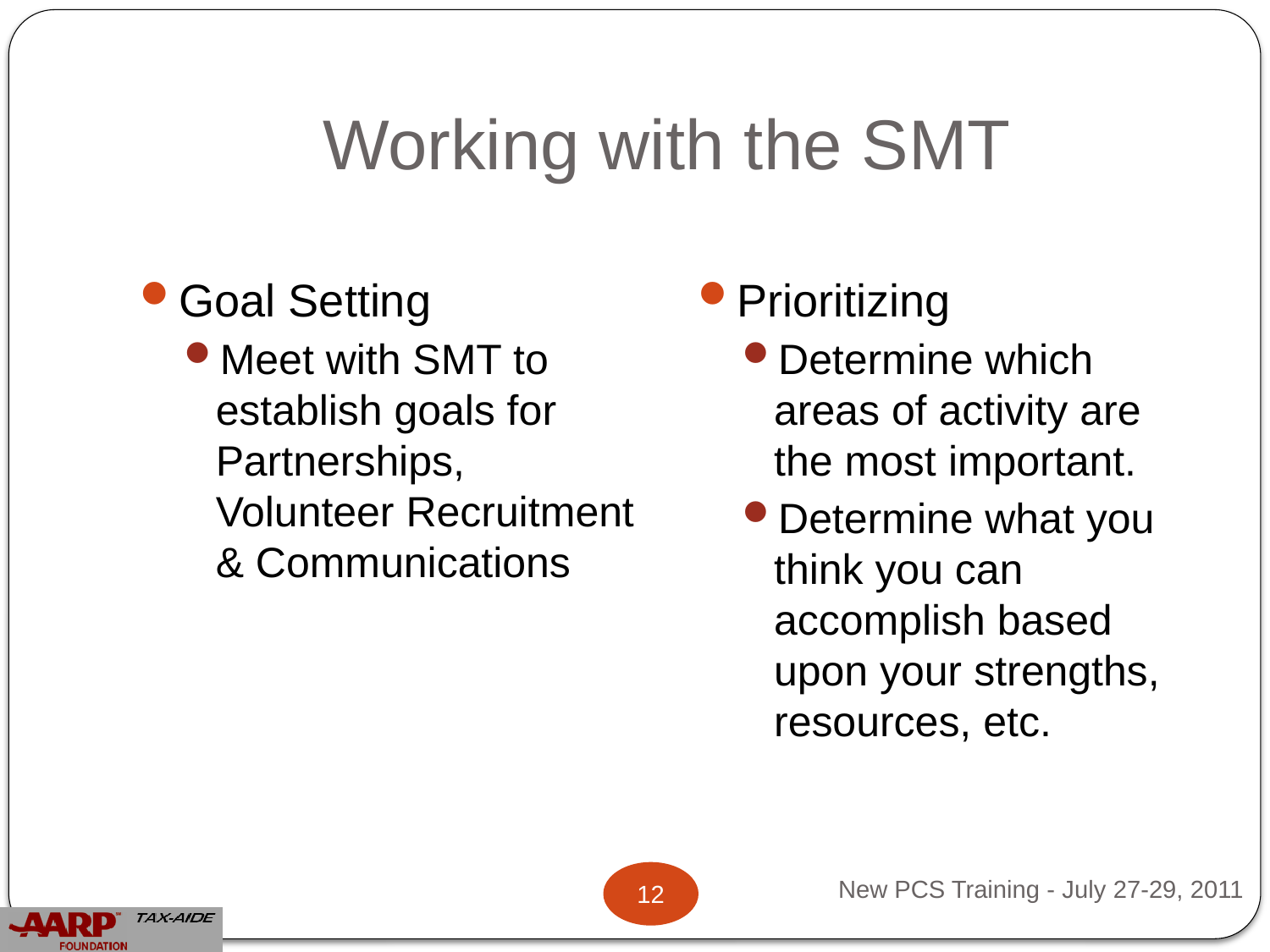

# Working with the SMT
Goal Setting
Meet with SMT to establish goals for Partnerships, Volunteer Recruitment & Communications

Prioritizing
Determine which areas of activity are the most important.
Determine what you think you can accomplish based upon your strengths, resources, etc.
New PCS Training - July 27-29, 2011
12